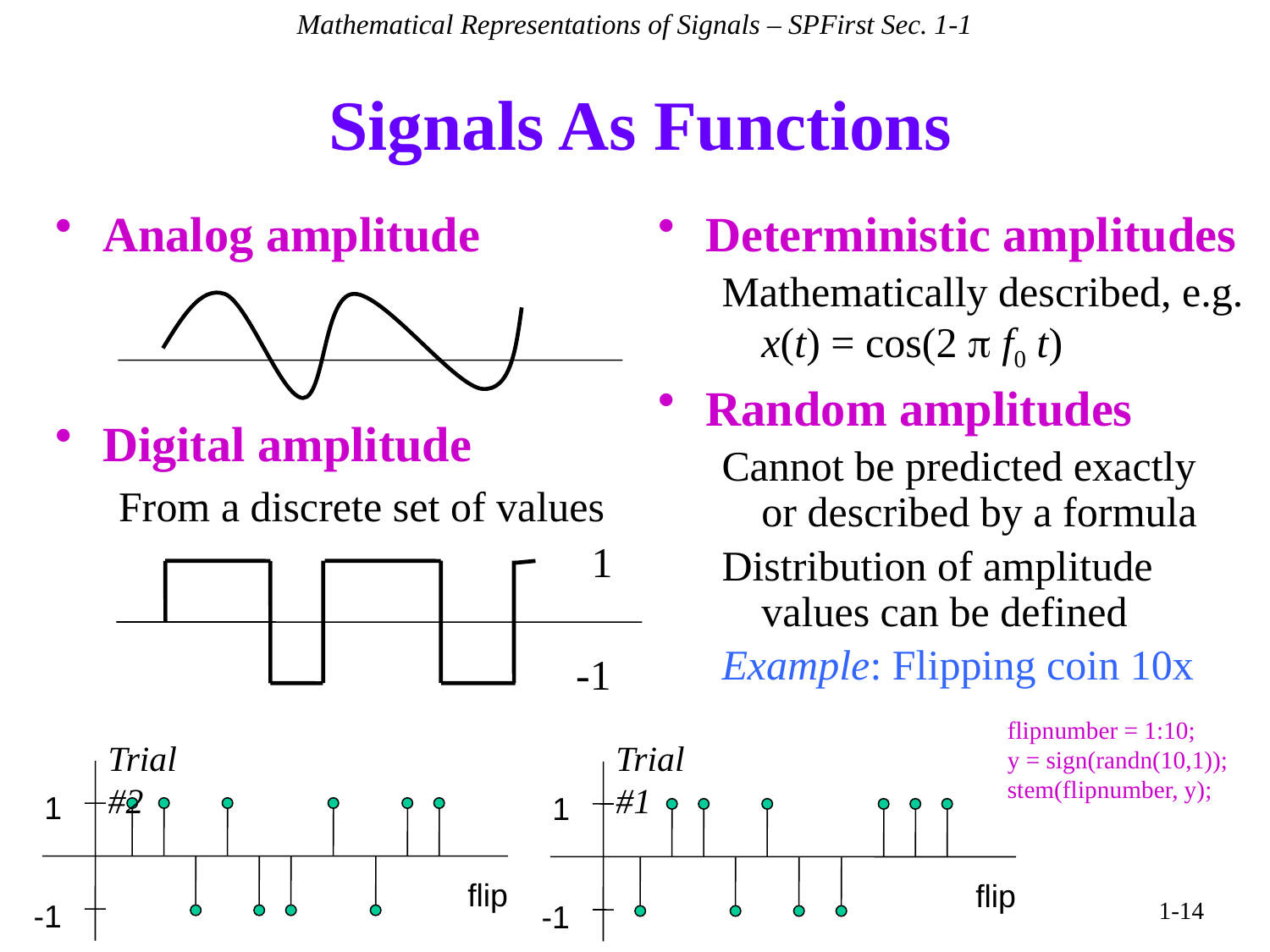

Mathematical Representations of Signals – SPFirst Sec. 1-1
# Signals As Functions
Analog amplitude

Deterministic amplitudes
Mathematically described, e.g. x(t) = cos(2 π f0 t)

Random amplitudes
Cannot be predicted exactly or described by a formula
Distribution of amplitude values can be defined
Example: Flipping coin 10x
Digital amplitude
From a discrete set of values
1

-1

flipnumber = 1:10;
y = sign(randn(10,1));
stem(flipnumber, y);
Trial #1

1

flip
-1

Trial #2

1

flip
-1

1-14